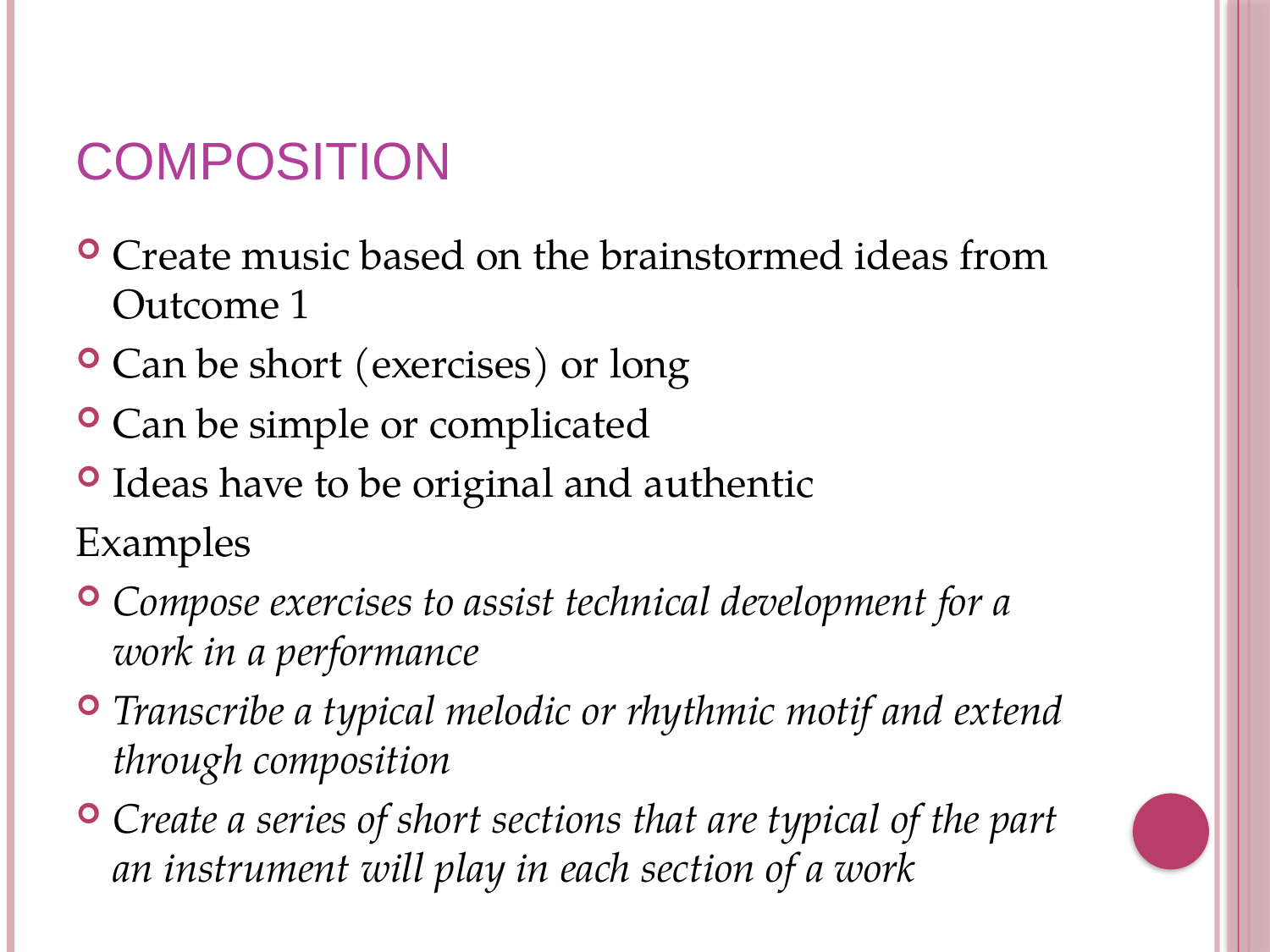

# Composition
Create music based on the brainstormed ideas from Outcome 1
Can be short (exercises) or long
Can be simple or complicated
Ideas have to be original and authentic
Examples
Compose exercises to assist technical development for a work in a performance
Transcribe a typical melodic or rhythmic motif and extend through composition
Create a series of short sections that are typical of the part an instrument will play in each section of a work